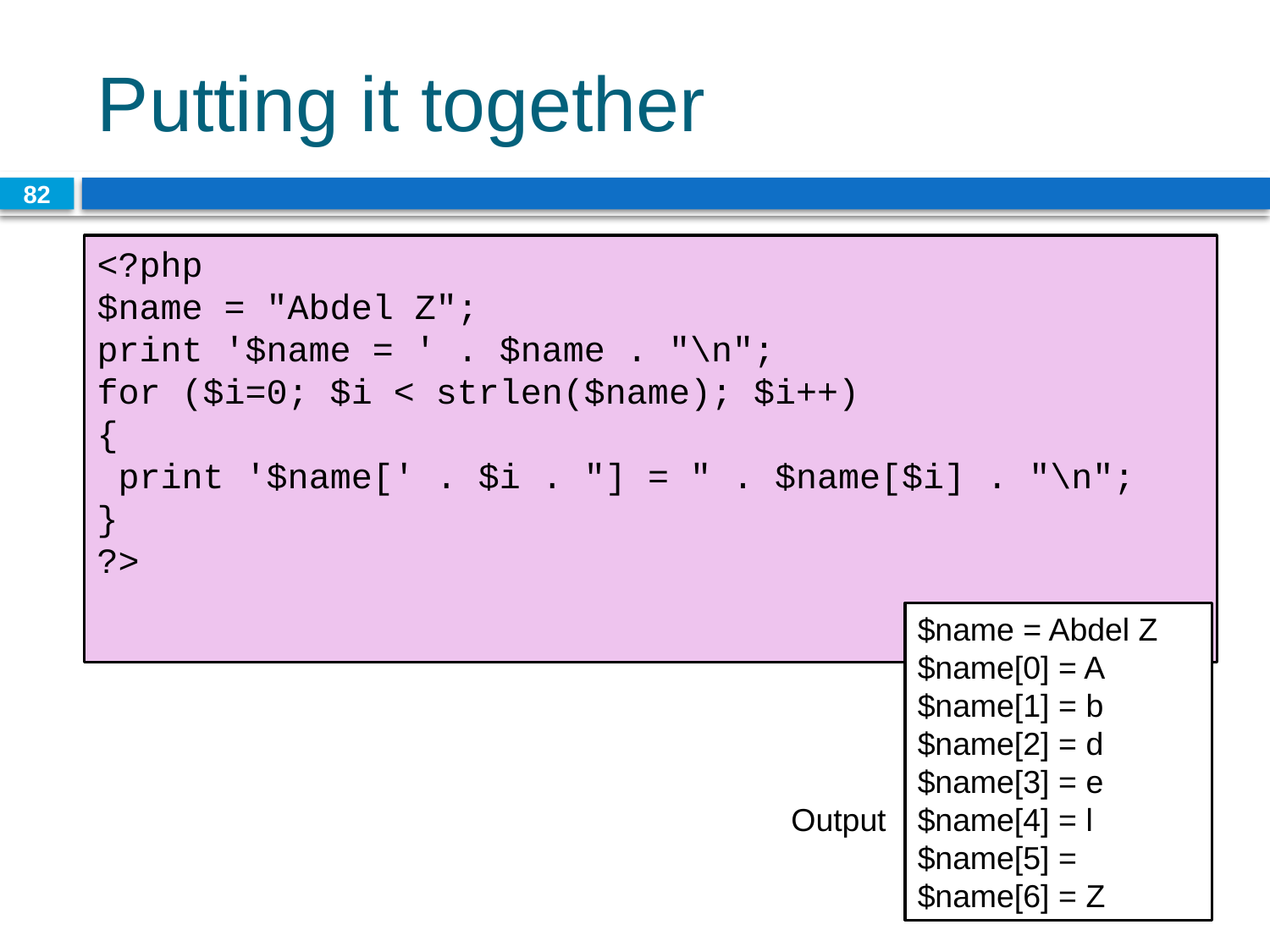

# Putting it together
82
<?php
$name = "Abdel Z";
print '$name = ' . $name . "\n";
for ($i=0; $i < strlen($name); $i++)
{
 print '$name[' . $i . "] = " . $name[$i] . "\n";
}
?>
							        		  						  PHP
$name = Abdel Z
$name[0] = A
$name[1] = b
$name[2] = d
$name[3] = e
$name[4] = l
$name[5] =
$name[6] = Z
Output